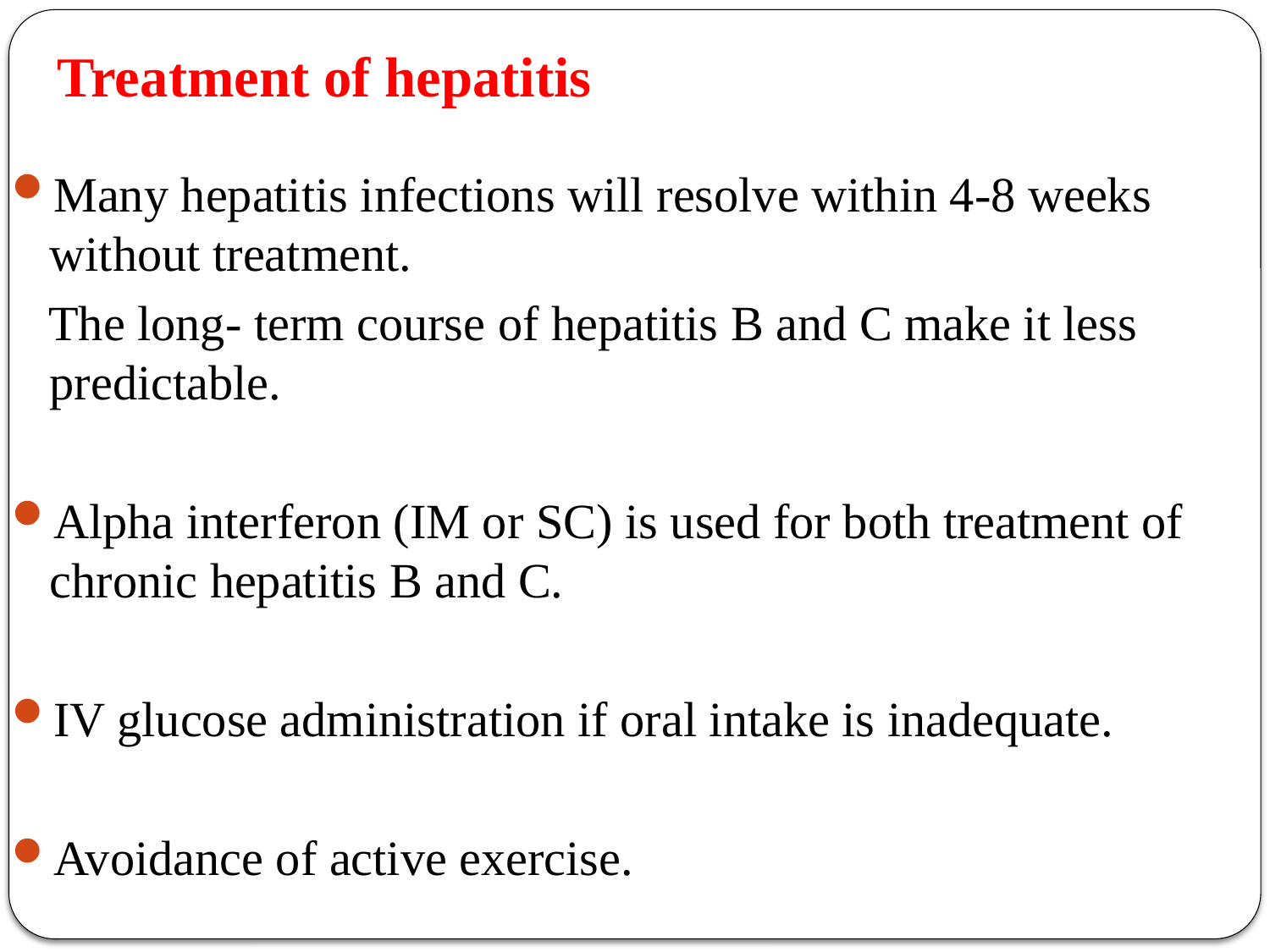

# Treatment of hepatitis
Many hepatitis infections will resolve within 4-8 weeks without treatment.
   The long- term course of hepatitis B and C make it less predictable.

Alpha interferon (IM or SC) is used for both treatment of chronic hepatitis B and C.

IV glucose administration if oral intake is inadequate.

Avoidance of active exercise.